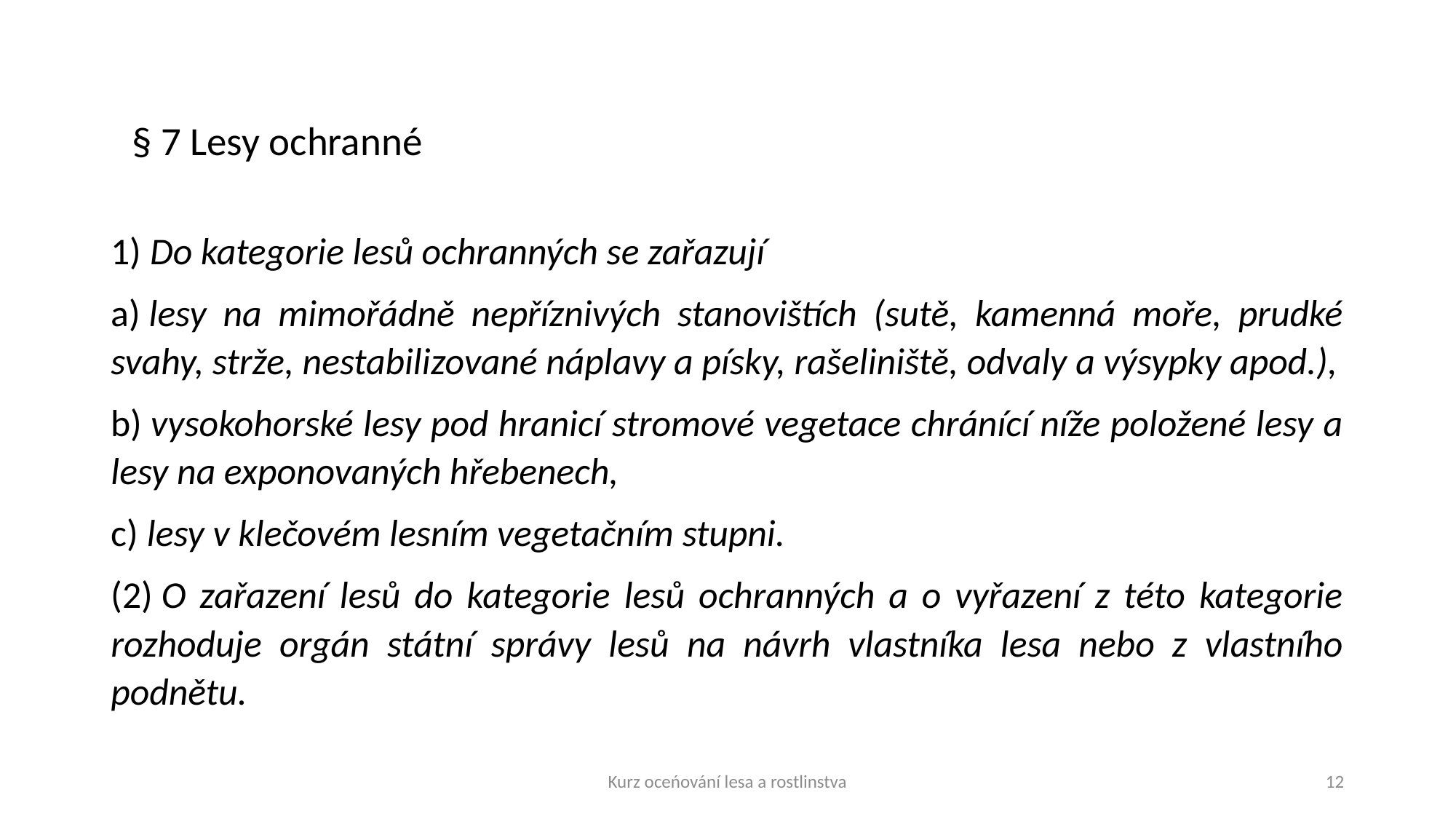

# § 7 Lesy ochranné
1) Do kategorie lesů ochranných se zařazují
a) lesy na mimořádně nepříznivých stanovištích (sutě, kamenná moře, prudké svahy, strže, nestabilizované náplavy a písky, rašeliniště, odvaly a výsypky apod.),
b) vysokohorské lesy pod hranicí stromové vegetace chránící níže položené lesy a lesy na exponovaných hřebenech,
c) lesy v klečovém lesním vegetačním stupni.
(2) O zařazení lesů do kategorie lesů ochranných a o vyřazení z této kategorie rozhoduje orgán státní správy lesů na návrh vlastníka lesa nebo z vlastního podnětu.

Kurz oceńování lesa a rostlinstva
12